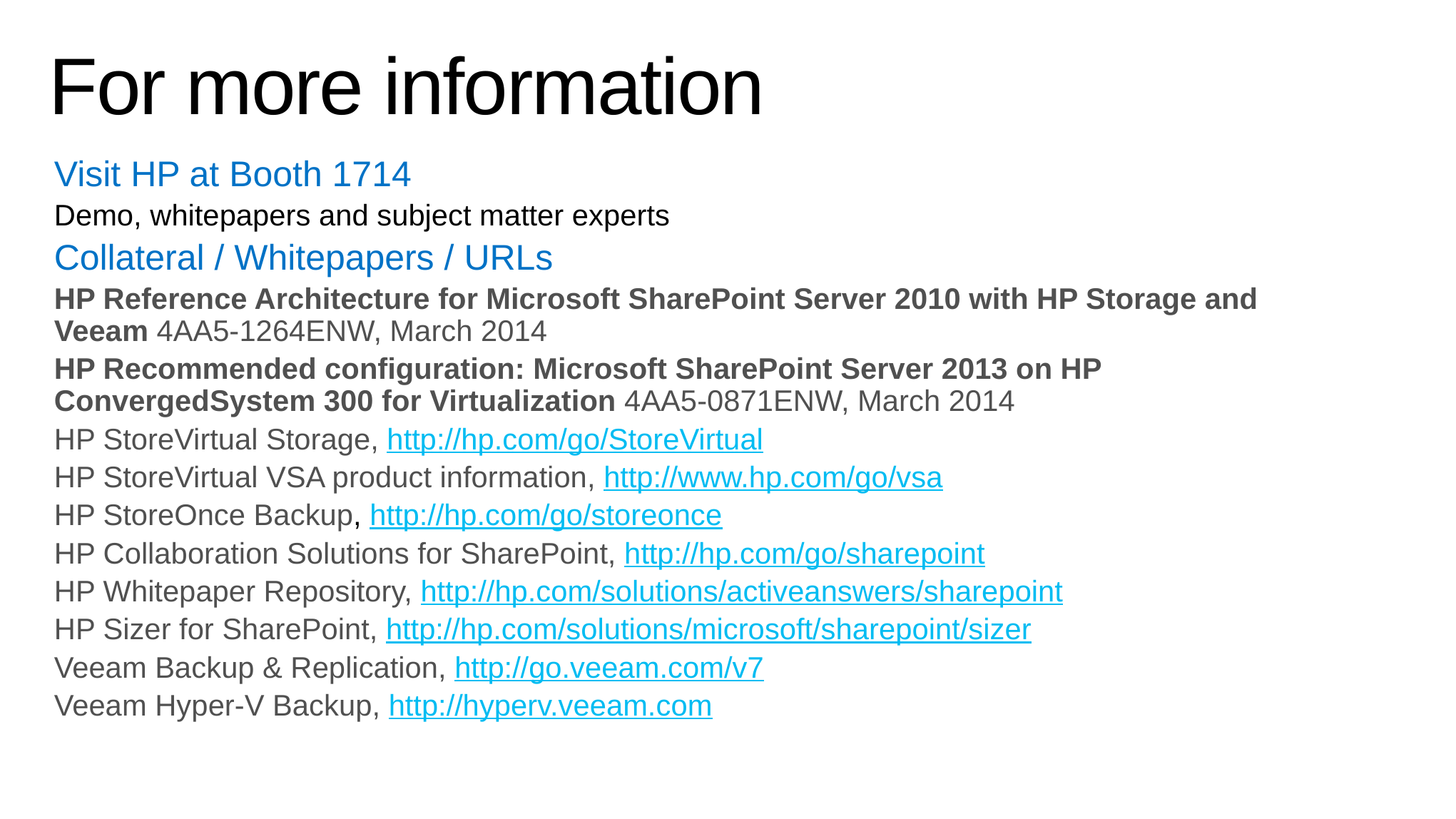

# For more information
Visit HP at Booth 1714
Demo, whitepapers and subject matter experts
Collateral / Whitepapers / URLs
HP Reference Architecture for Microsoft SharePoint Server 2010 with HP Storage and Veeam 4AA5-1264ENW, March 2014
HP Recommended configuration: Microsoft SharePoint Server 2013 on HP ConvergedSystem 300 for Virtualization 4AA5-0871ENW, March 2014
HP StoreVirtual Storage, http://hp.com/go/StoreVirtual
HP StoreVirtual VSA product information, http://www.hp.com/go/vsa
HP StoreOnce Backup, http://hp.com/go/storeonce
HP Collaboration Solutions for SharePoint, http://hp.com/go/sharepoint
HP Whitepaper Repository, http://hp.com/solutions/activeanswers/sharepoint
HP Sizer for SharePoint, http://hp.com/solutions/microsoft/sharepoint/sizer
Veeam Backup & Replication, http://go.veeam.com/v7
Veeam Hyper-V Backup, http://hyperv.veeam.com